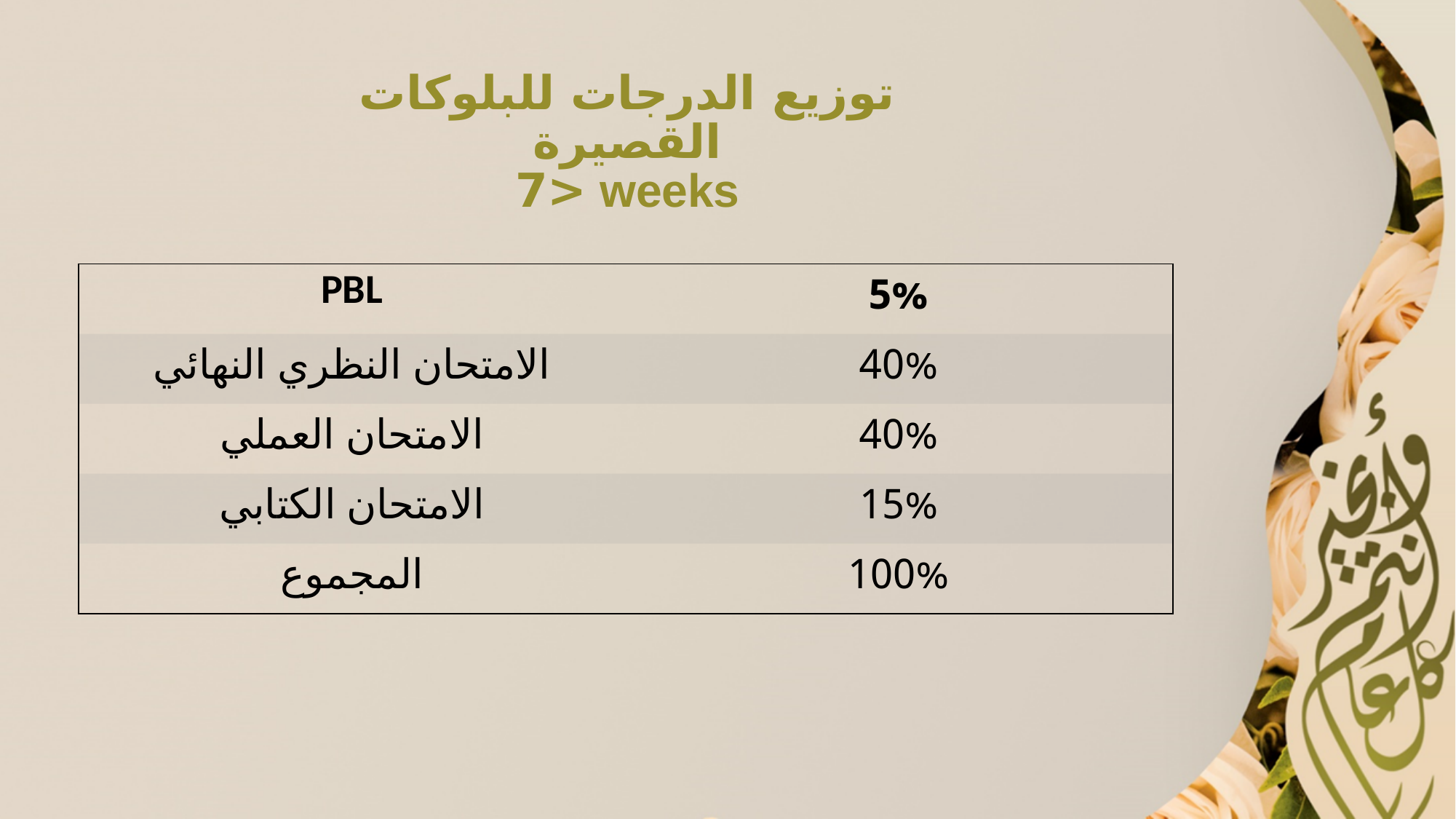

# توزيع الدرجات للبلوكات القصيرة <7 weeks
| PBL | 5% |
| --- | --- |
| الامتحان النظري النهائي | 40% |
| الامتحان العملي | 40% |
| الامتحان الكتابي | 15% |
| المجموع | 100% |